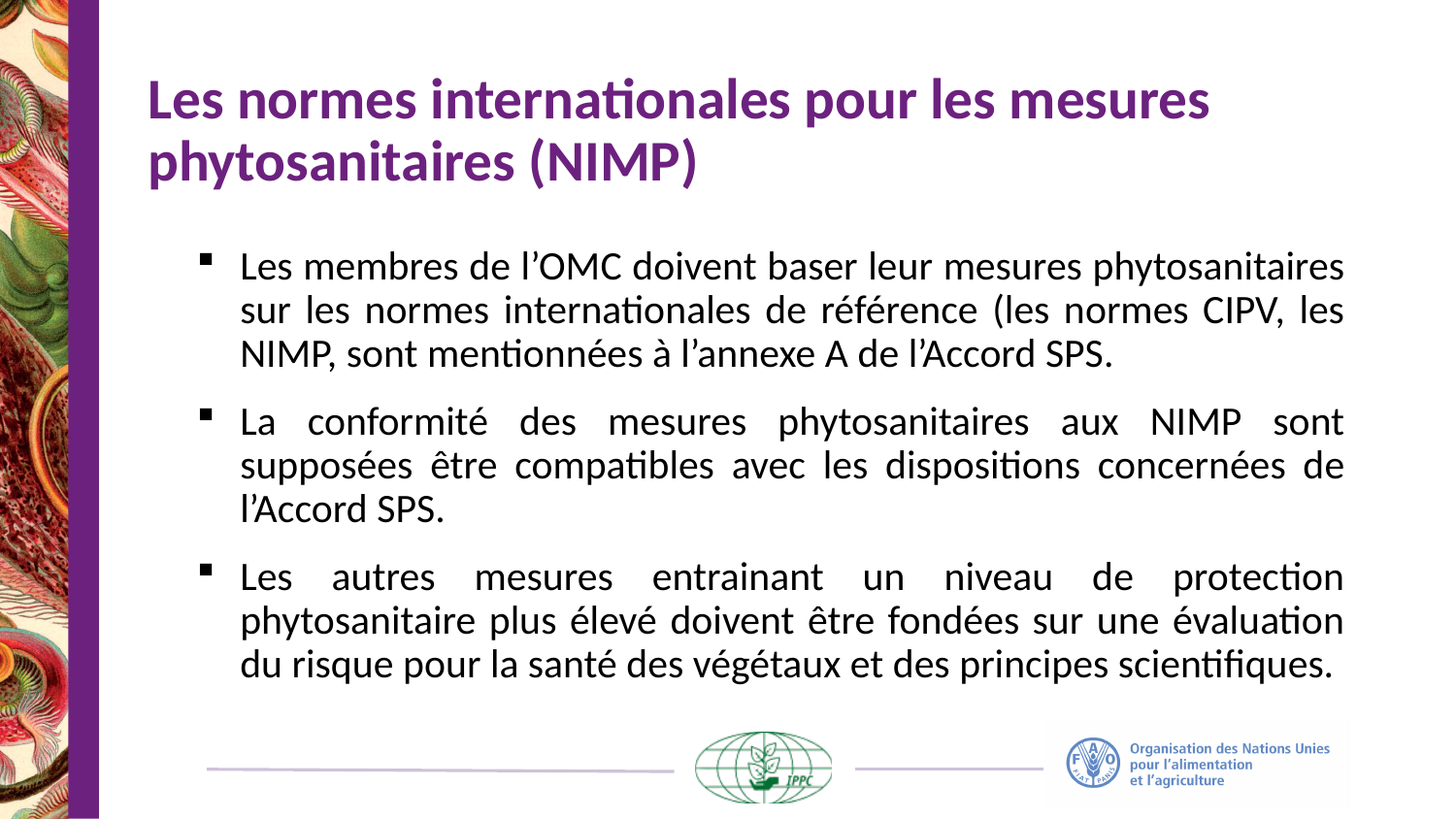

# Les normes internationales pour les mesures phytosanitaires (NIMP)
Les membres de l’OMC doivent baser leur mesures phytosanitaires sur les normes internationales de référence (les normes CIPV, les NIMP, sont mentionnées à l’annexe A de l’Accord SPS.
La conformité des mesures phytosanitaires aux NIMP sont supposées être compatibles avec les dispositions concernées de l’Accord SPS.
Les autres mesures entrainant un niveau de protection phytosanitaire plus élevé doivent être fondées sur une évaluation du risque pour la santé des végétaux et des principes scientifiques.